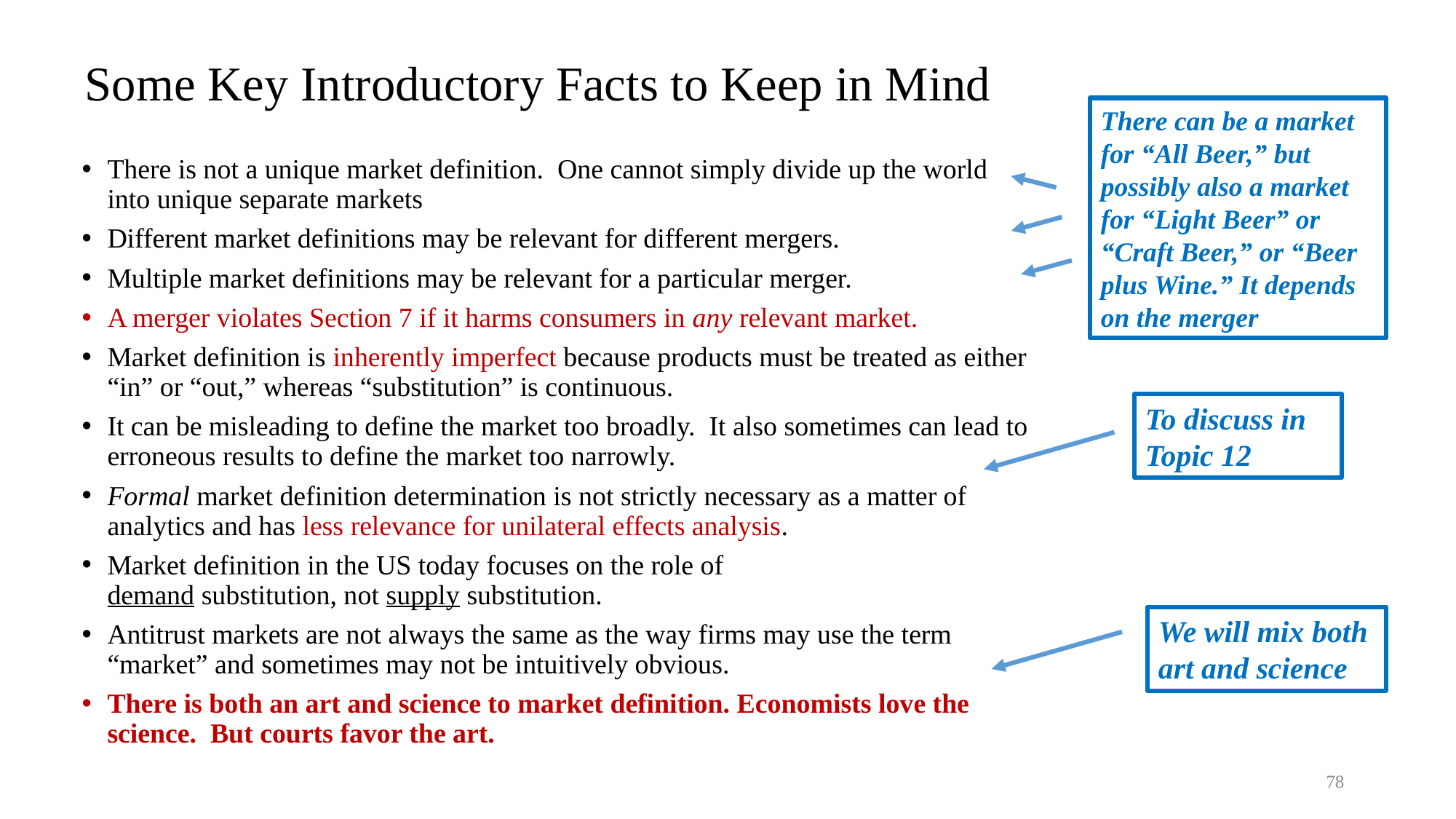

# Some Key Introductory Facts to Keep in Mind
There can be a market for “All Beer,” but possibly also a market for “Light Beer” or “Craft Beer,” or “Beer plus Wine.” It depends on the merger
There is not a unique market definition.  One cannot simply divide up the world into unique separate markets
Different market definitions may be relevant for different mergers.
Multiple market definitions may be relevant for a particular merger.
A merger violates Section 7 if it harms consumers in any relevant market.
Market definition is inherently imperfect because products must be treated as either “in” or “out,” whereas “substitution” is continuous.
It can be misleading to define the market too broadly.  It also sometimes can lead to erroneous results to define the market too narrowly.
Formal market definition determination is not strictly necessary as a matter of analytics and has less relevance for unilateral effects analysis.
Market definition in the US today focuses on the role of
demand substitution, not supply substitution.
Antitrust markets are not always the same as the way firms may use the term “market” and sometimes may not be intuitively obvious.
There is both an art and science to market definition. Economists love the science.  But courts favor the art.
To discuss in Topic 12
We will mix both art and science
78